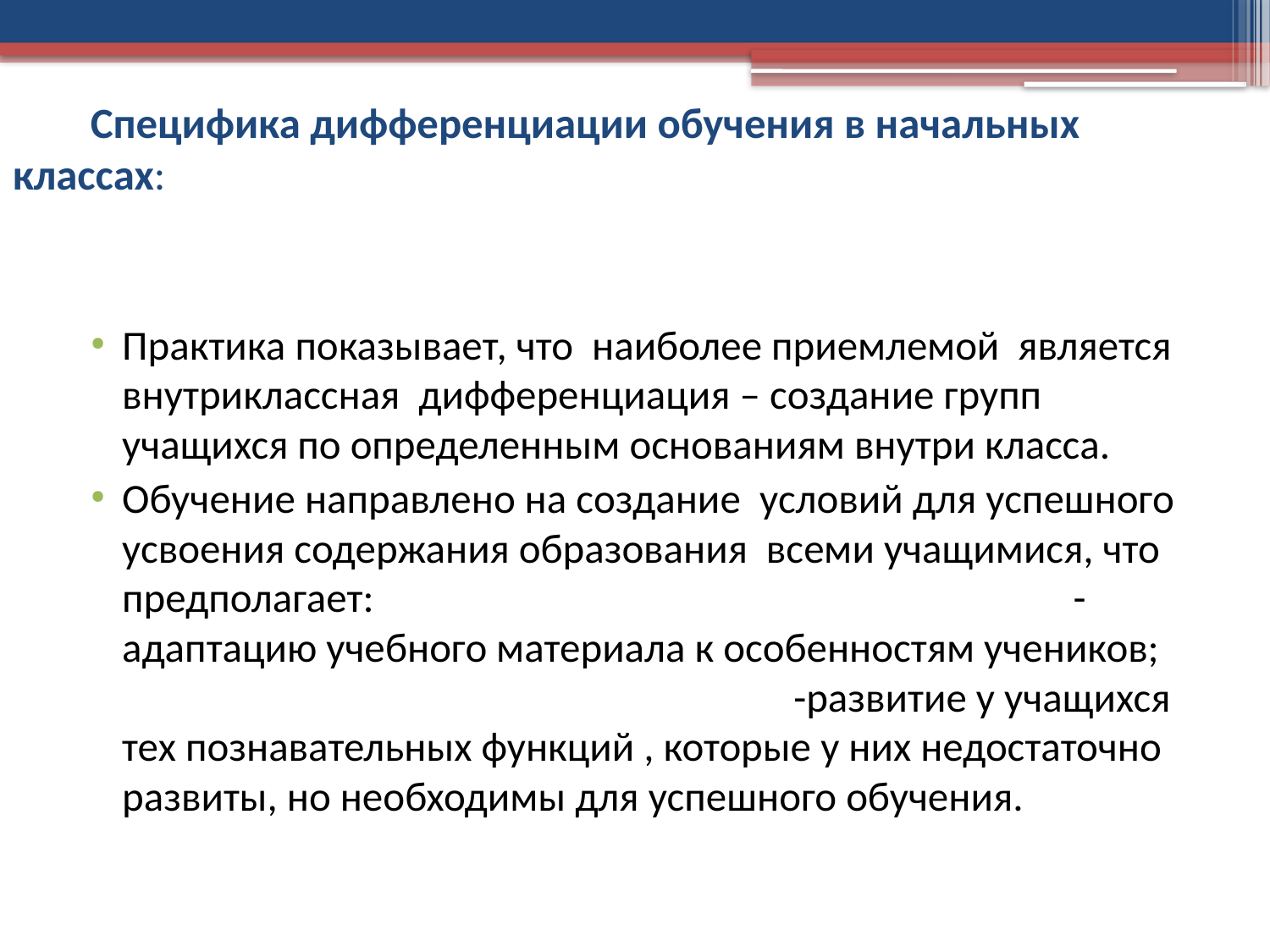

# Специфика дифференциации обучения в начальных классах:
Практика показывает, что  наиболее приемлемой  является внутриклассная  дифференциация – создание групп учащихся по определенным основаниям внутри класса.
Обучение направлено на создание  условий для успешного усвоения содержания образования  всеми учащимися, что предполагает:                                                                           -адаптацию учебного материала к особенностям учеников;                                                                            -развитие у учащихся тех познавательных функций , которые у них недостаточно развиты, но необходимы для успешного обучения.